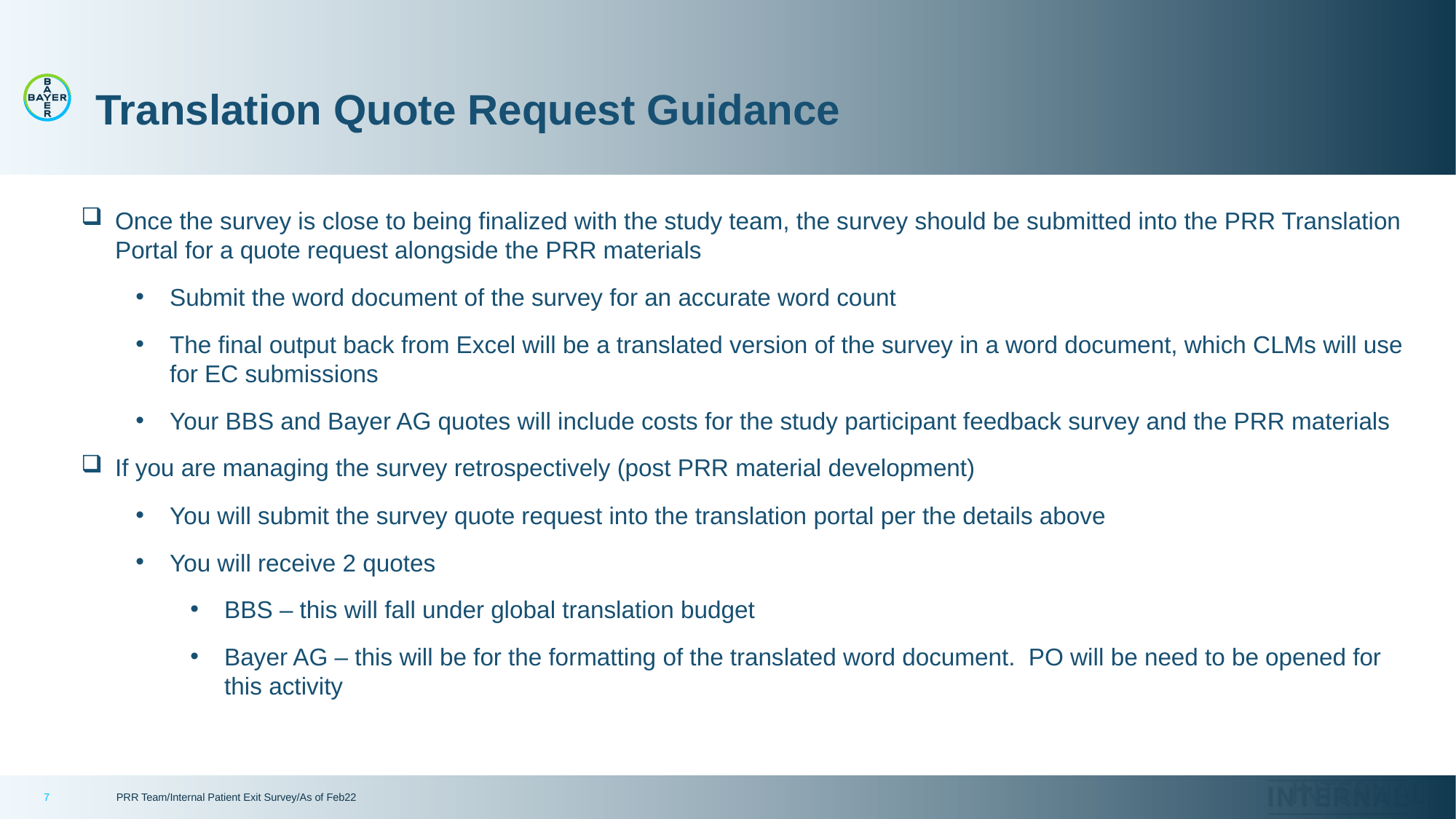

# Translation Quote Request Guidance
Once the survey is close to being finalized with the study team, the survey should be submitted into the PRR Translation Portal for a quote request alongside the PRR materials
Submit the word document of the survey for an accurate word count
The final output back from Excel will be a translated version of the survey in a word document, which CLMs will use for EC submissions
Your BBS and Bayer AG quotes will include costs for the study participant feedback survey and the PRR materials
If you are managing the survey retrospectively (post PRR material development)
You will submit the survey quote request into the translation portal per the details above
You will receive 2 quotes
BBS – this will fall under global translation budget
Bayer AG – this will be for the formatting of the translated word document.  PO will be need to be opened for this activity
7
PRR Team/Internal Patient Exit Survey/As of Feb22